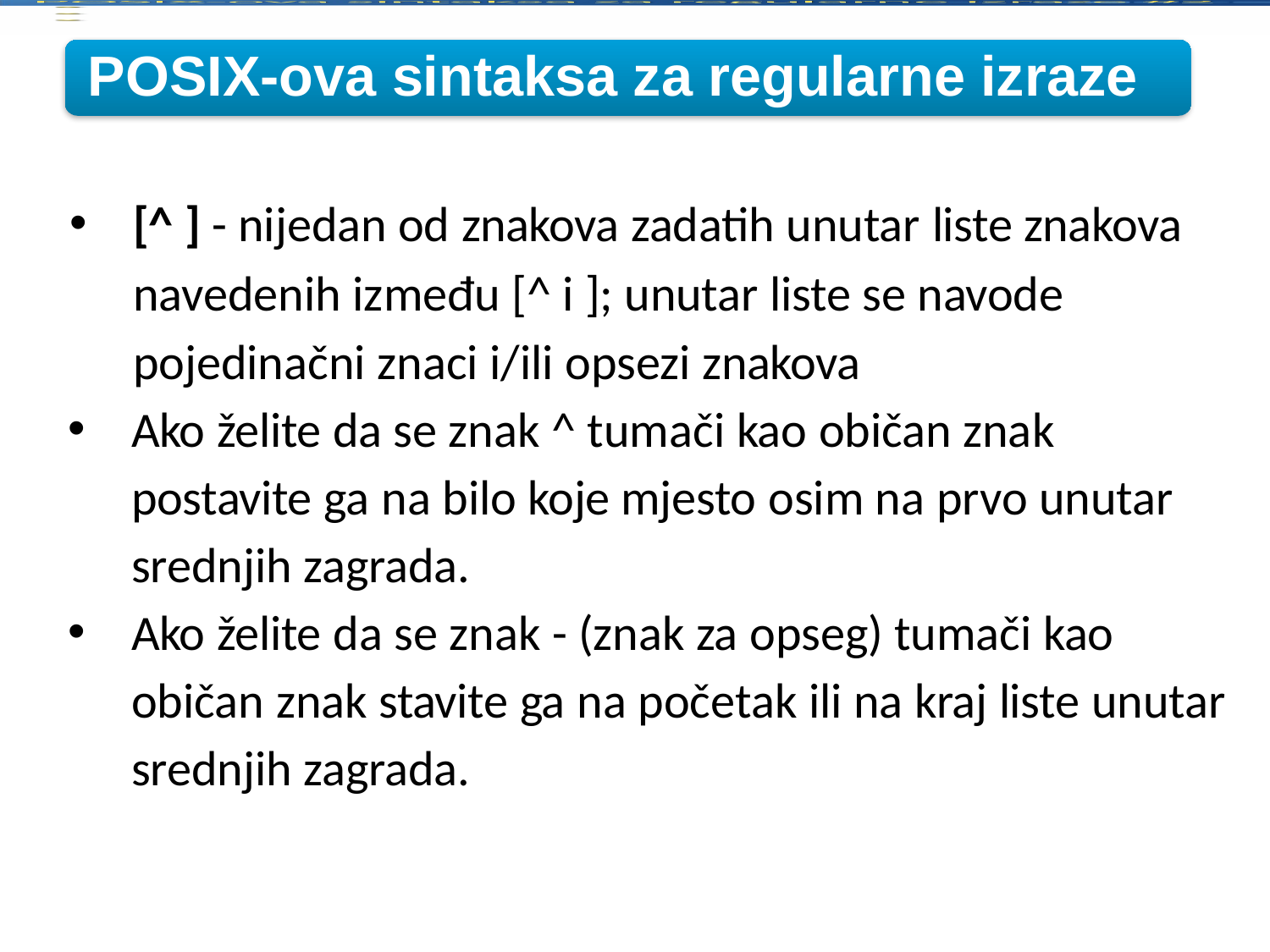

POSIX-ova sintaksa za regularne izraze
[^ ] - nijedan od znakova zadatih unutar liste znakova navedenih između [^ i ]; unutar liste se navode pojedinačni znaci i/ili opsezi znakova
Ako želite da se znak ^ tumači kao običan znak postavite ga na bilo koje mjesto osim na prvo unutar srednjih zagrada.
Ako želite da se znak - (znak za opseg) tumači kao običan znak stavite ga na početak ili na kraj liste unutar srednjih zagrada.